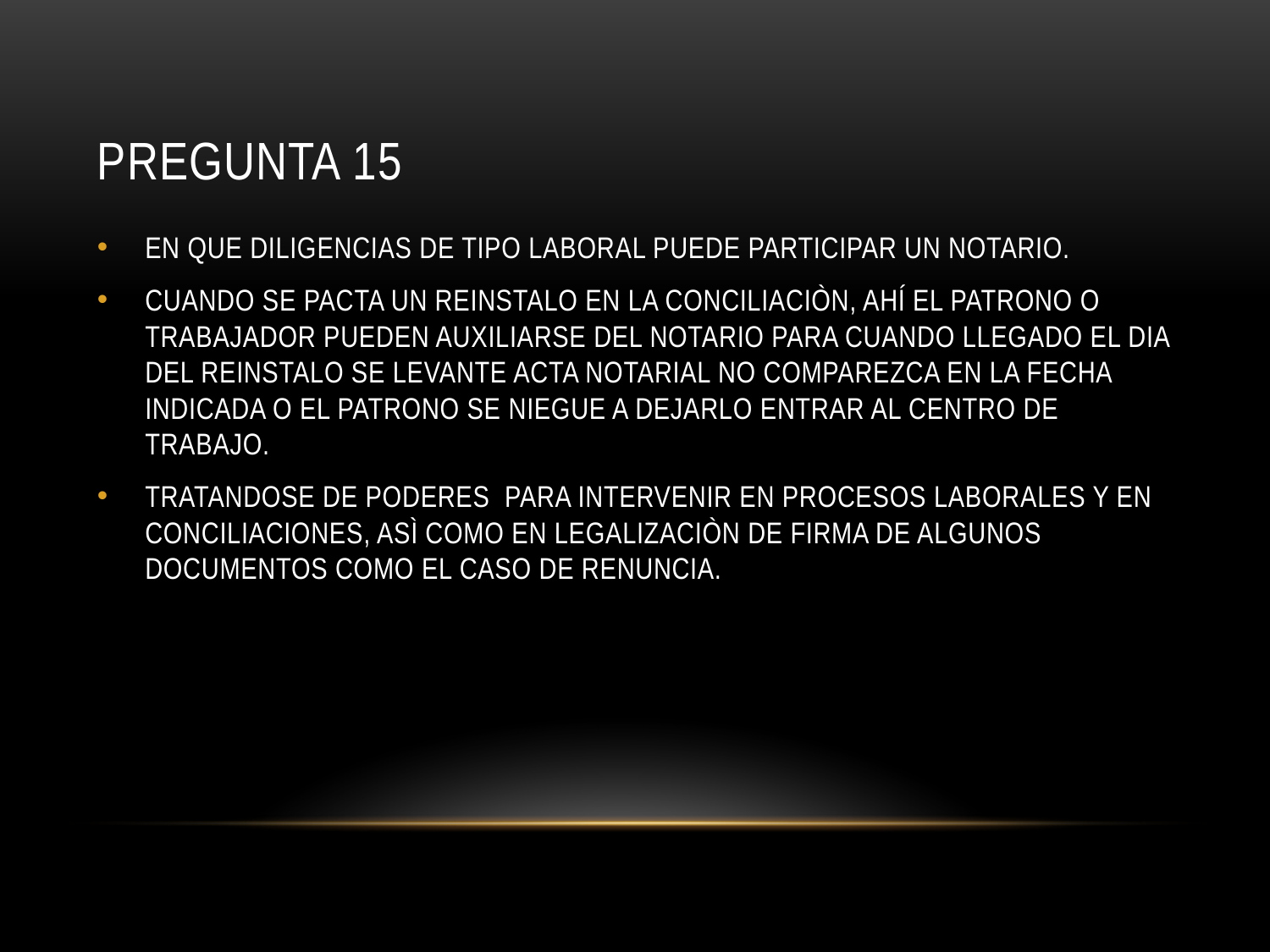

# Pregunta 15
EN QUE DILIGENCIAS DE TIPO LABORAL PUEDE PARTICIPAR UN NOTARIO.
CUANDO SE PACTA UN REINSTALO EN LA CONCILIACIÒN, AHÍ EL PATRONO O TRABAJADOR PUEDEN AUXILIARSE DEL NOTARIO PARA CUANDO LLEGADO EL DIA DEL REINSTALO SE LEVANTE ACTA NOTARIAL NO COMPAREZCA EN LA FECHA INDICADA O EL PATRONO SE NIEGUE A DEJARLO ENTRAR AL CENTRO DE TRABAJO.
TRATANDOSE DE PODERES  PARA INTERVENIR EN PROCESOS LABORALES Y EN CONCILIACIONES, ASÌ COMO EN LEGALIZACIÒN DE FIRMA DE ALGUNOS DOCUMENTOS COMO EL CASO DE RENUNCIA.